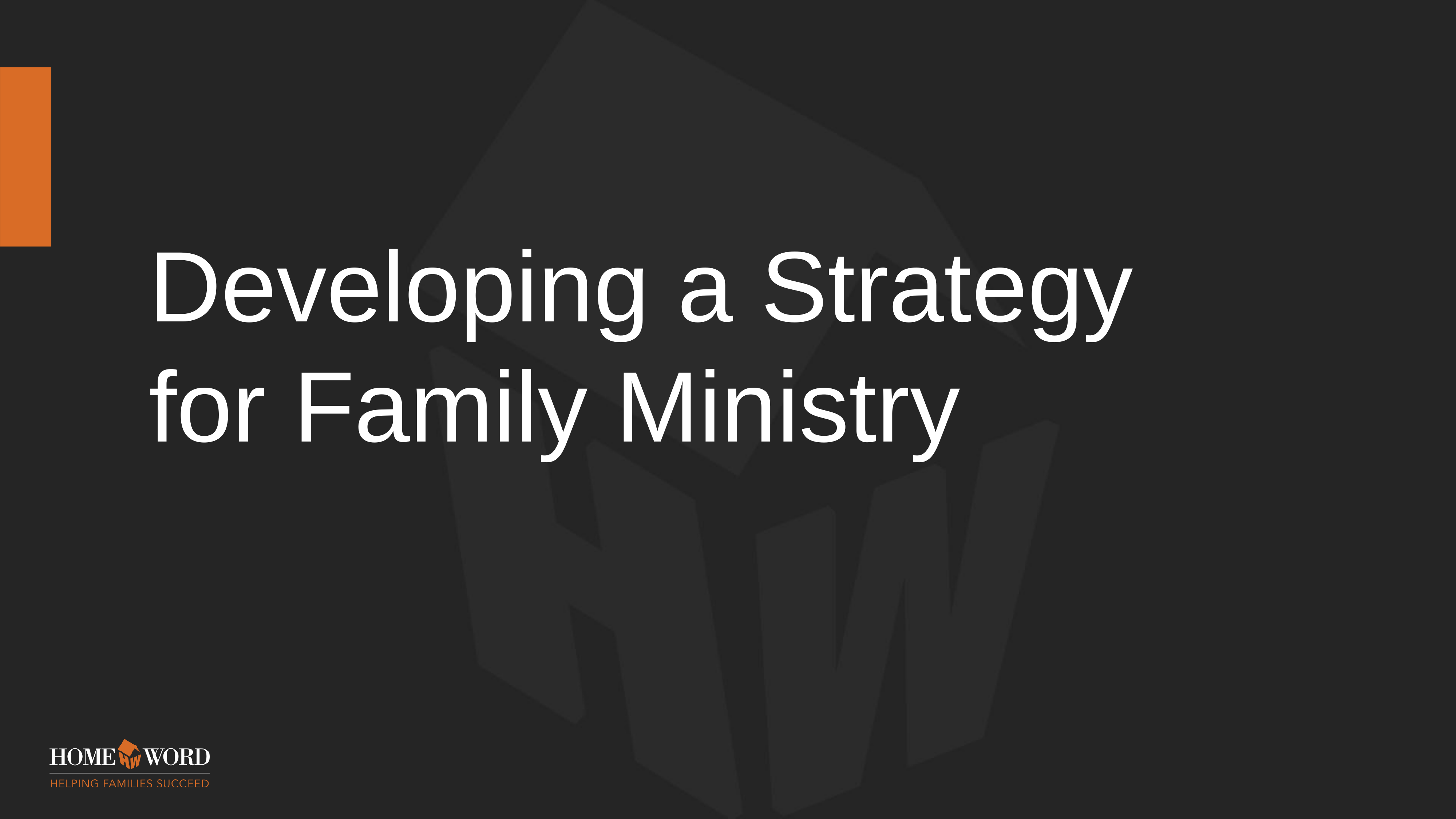

# Developing a Strategy for Family Ministry